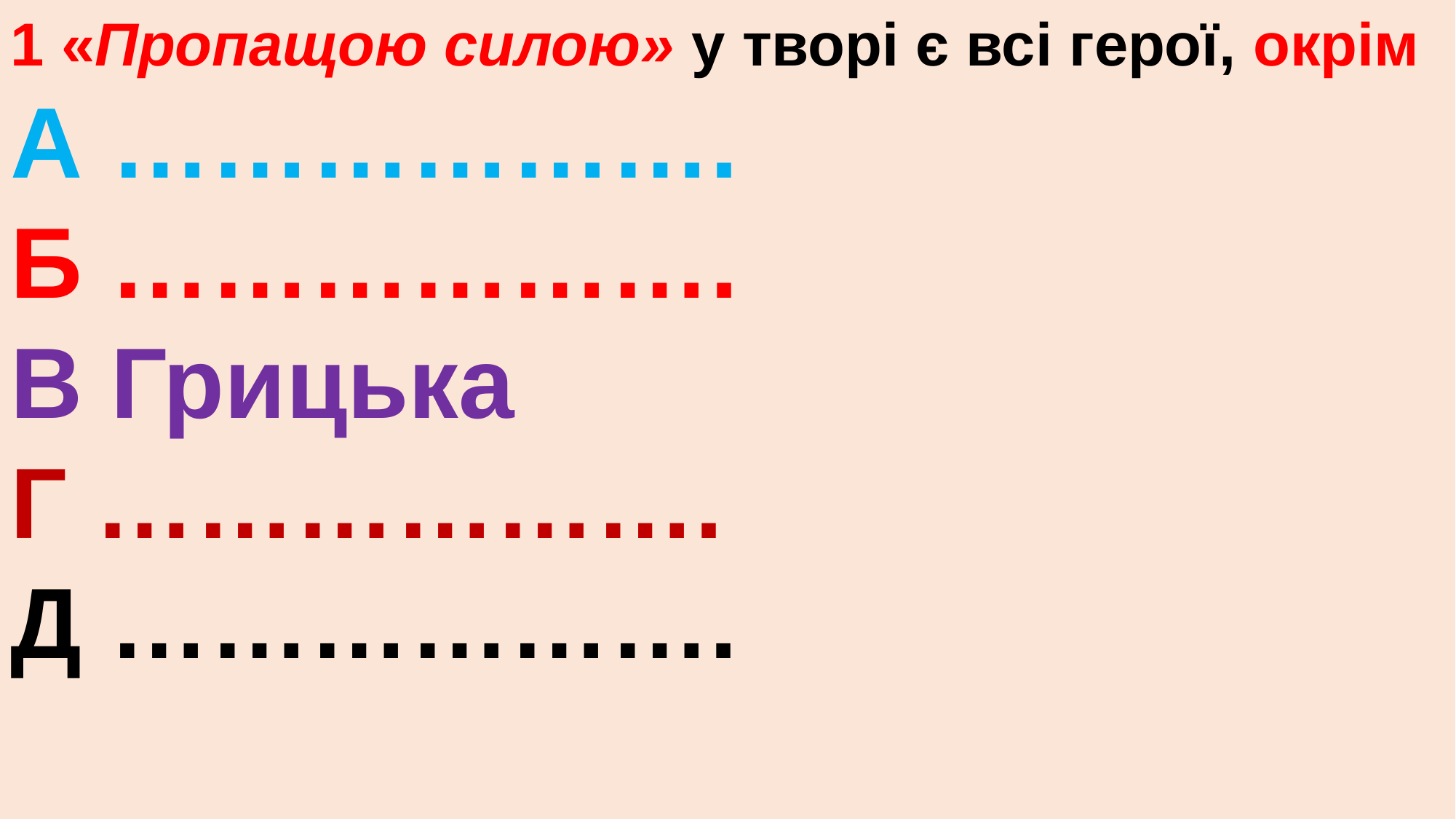

1 «Пропащою силою» у творі є всі герої, окрім
А ……………….
Б ……………….
В Грицька
Г ……………….
Д ……………….